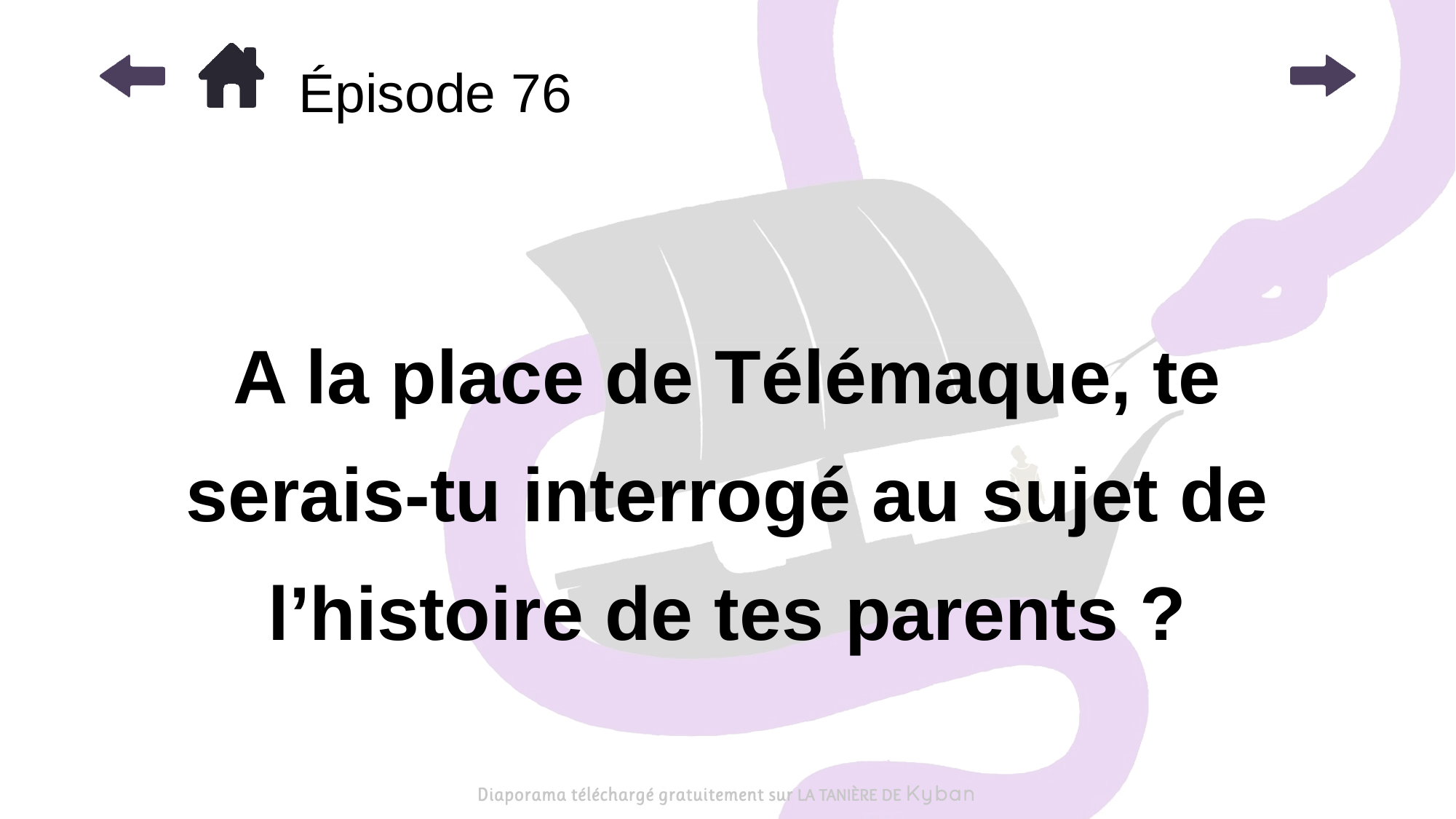

# Épisode 76
A la place de Télémaque, te serais-tu interrogé au sujet de l’histoire de tes parents ?